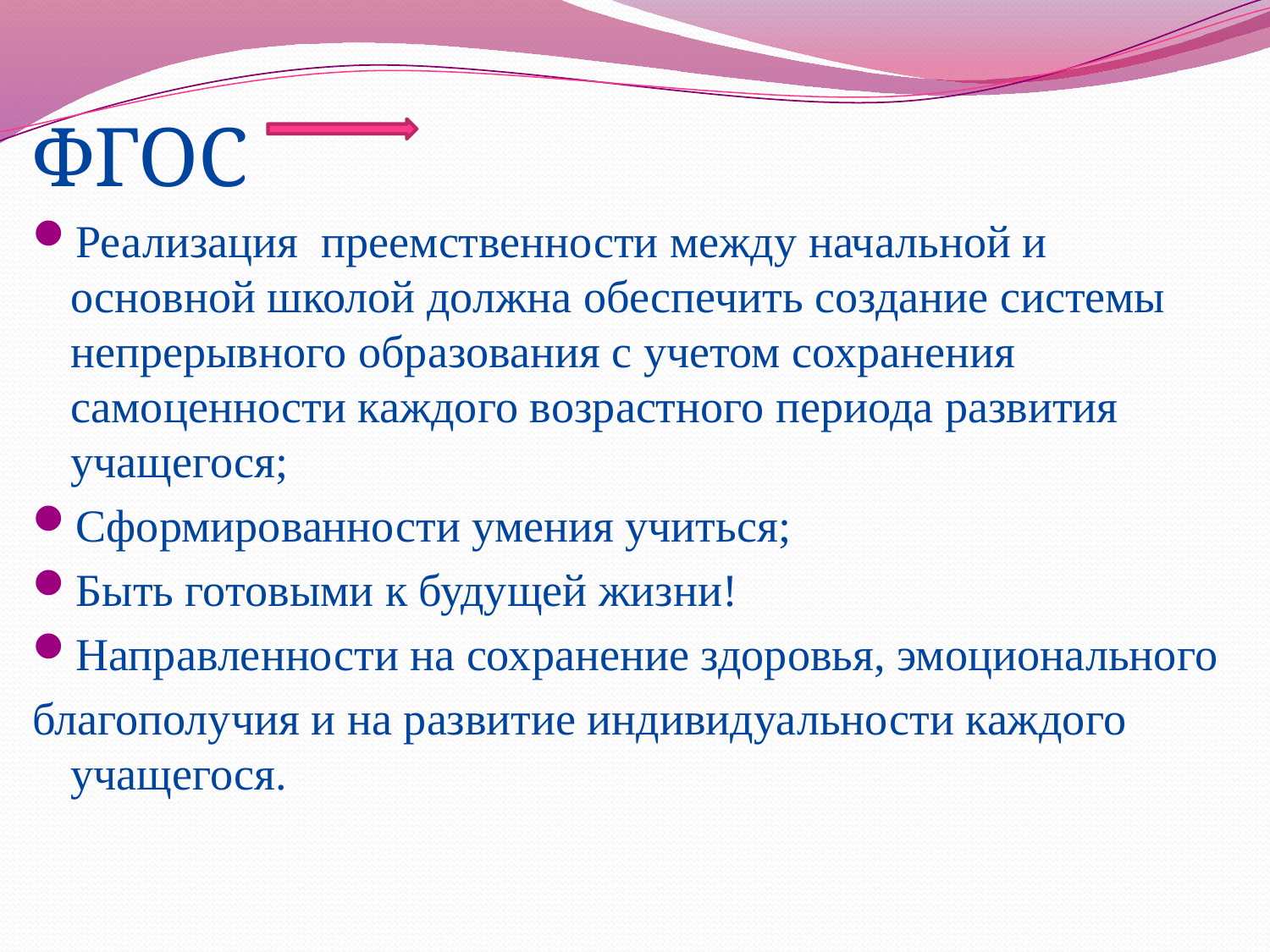

ФГОС
Реализация  преемственности между начальной и основной школой должна обеспечить создание системы непрерывного образования с учетом сохранения самоценности каждого возрастного периода развития учащегося;
Сформированности умения учиться;
Быть готовыми к будущей жизни!
Направленности на сохранение здоровья, эмоционального
благополучия и на развитие индивидуальности каждого учащегося.